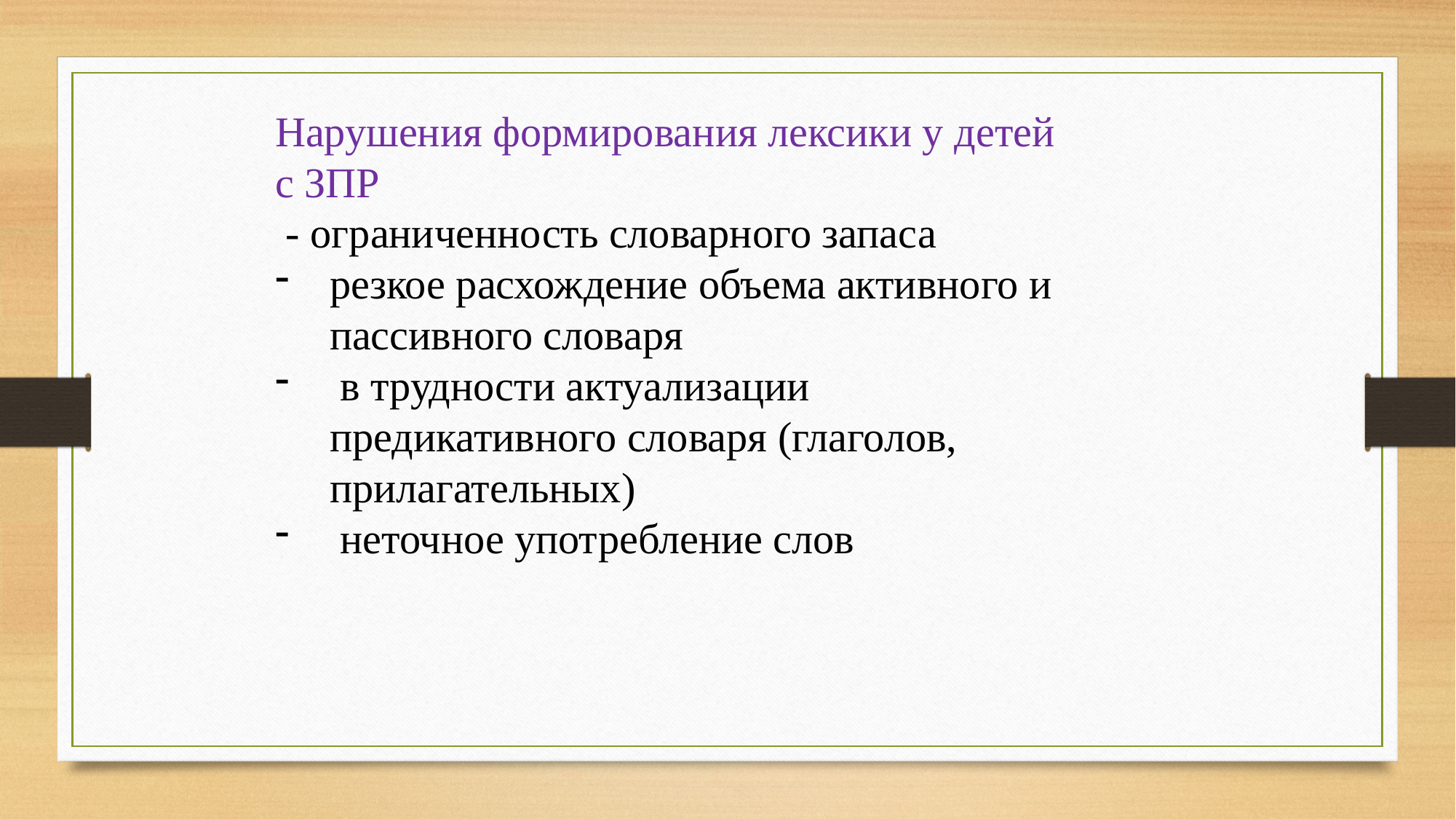

Нарушения формирования лексики у детей с ЗПР
 - ограниченность словарного запаса
резкое расхождение объема активного и пассивного словаря
 в трудности актуализации предикативного словаря (глаголов, прилагательных)
 неточное употребление слов